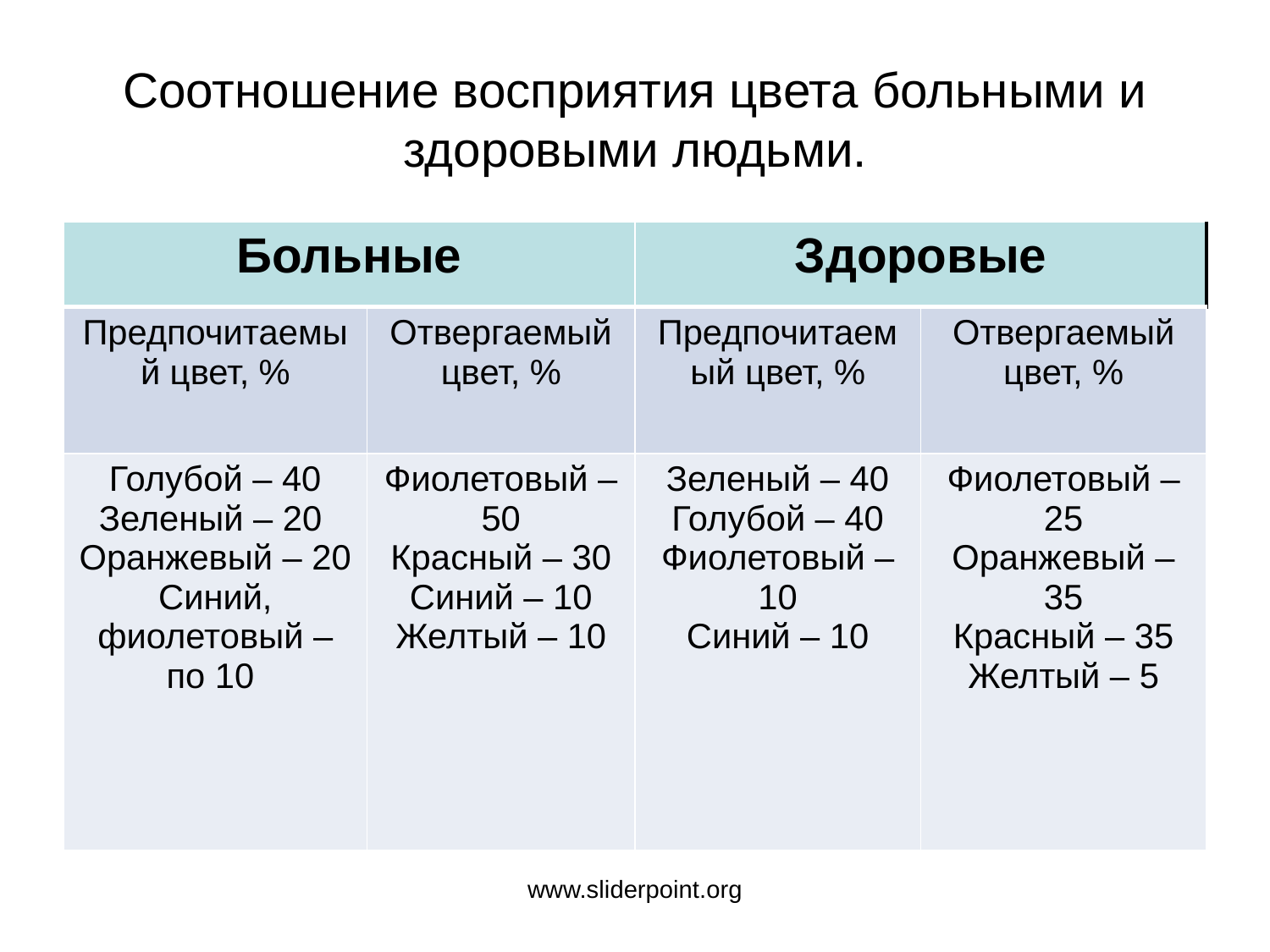

# Соотношение восприятия цвета больными и здоровыми людьми.
| Больные |  | Здоровые |  |
| --- | --- | --- | --- |
| Предпочитаемый цвет, % | Отвергаемый цвет, % | Предпочитаемый цвет, % | Отвергаемый цвет, % |
| Голубой – 40 Зеленый – 20 Оранжевый – 20 Синий, фиолетовый – по 10 | Фиолетовый – 50 Красный – 30 Синий – 10 Желтый – 10 | Зеленый – 40 Голубой – 40 Фиолетовый – 10 Синий – 10 | Фиолетовый – 25 Оранжевый – 35 Красный – 35 Желтый – 5 |
www.sliderpoint.org